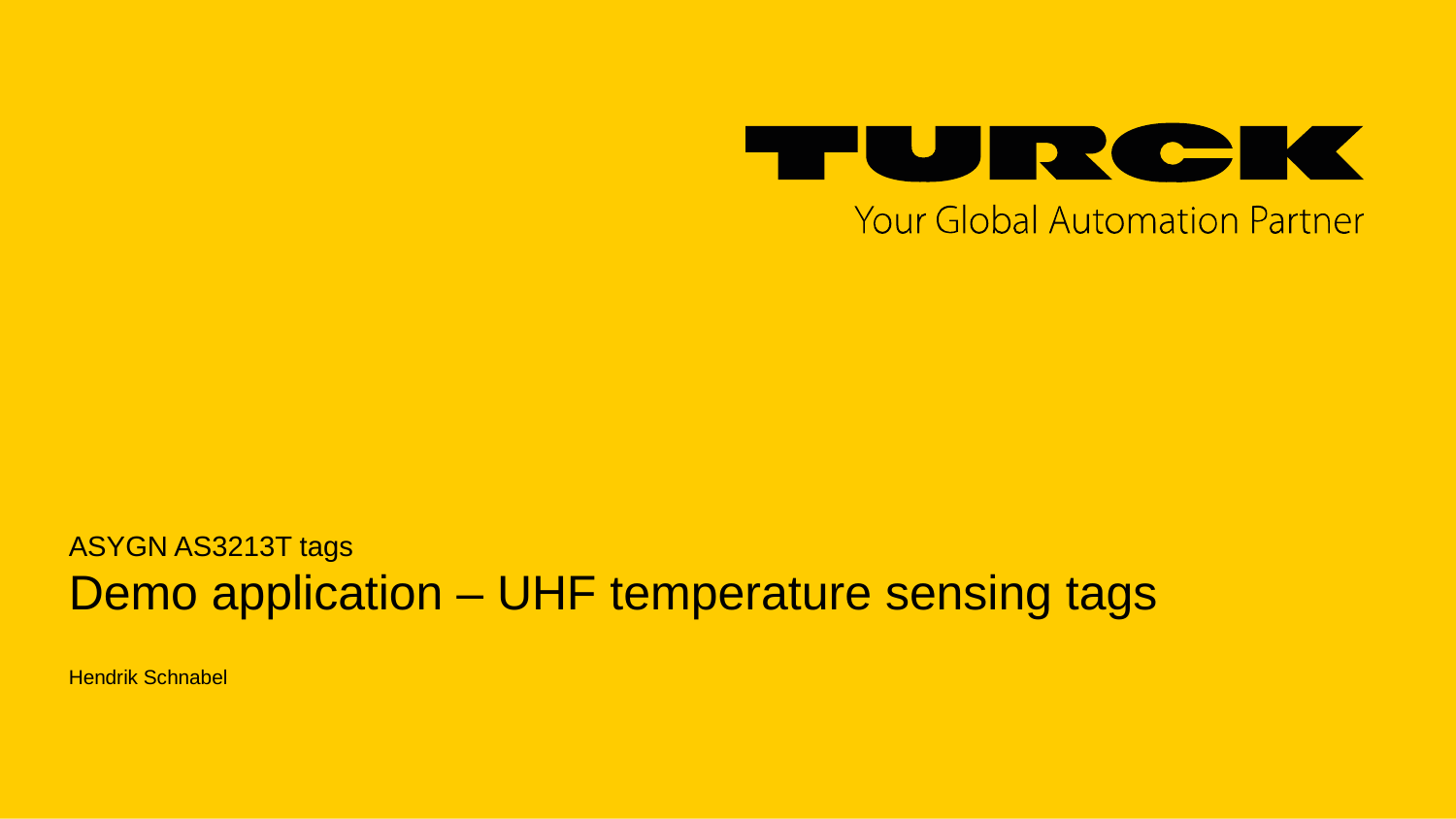

ASYGN AS3213T tags
# Demo application – UHF temperature sensing tags
Hendrik Schnabel